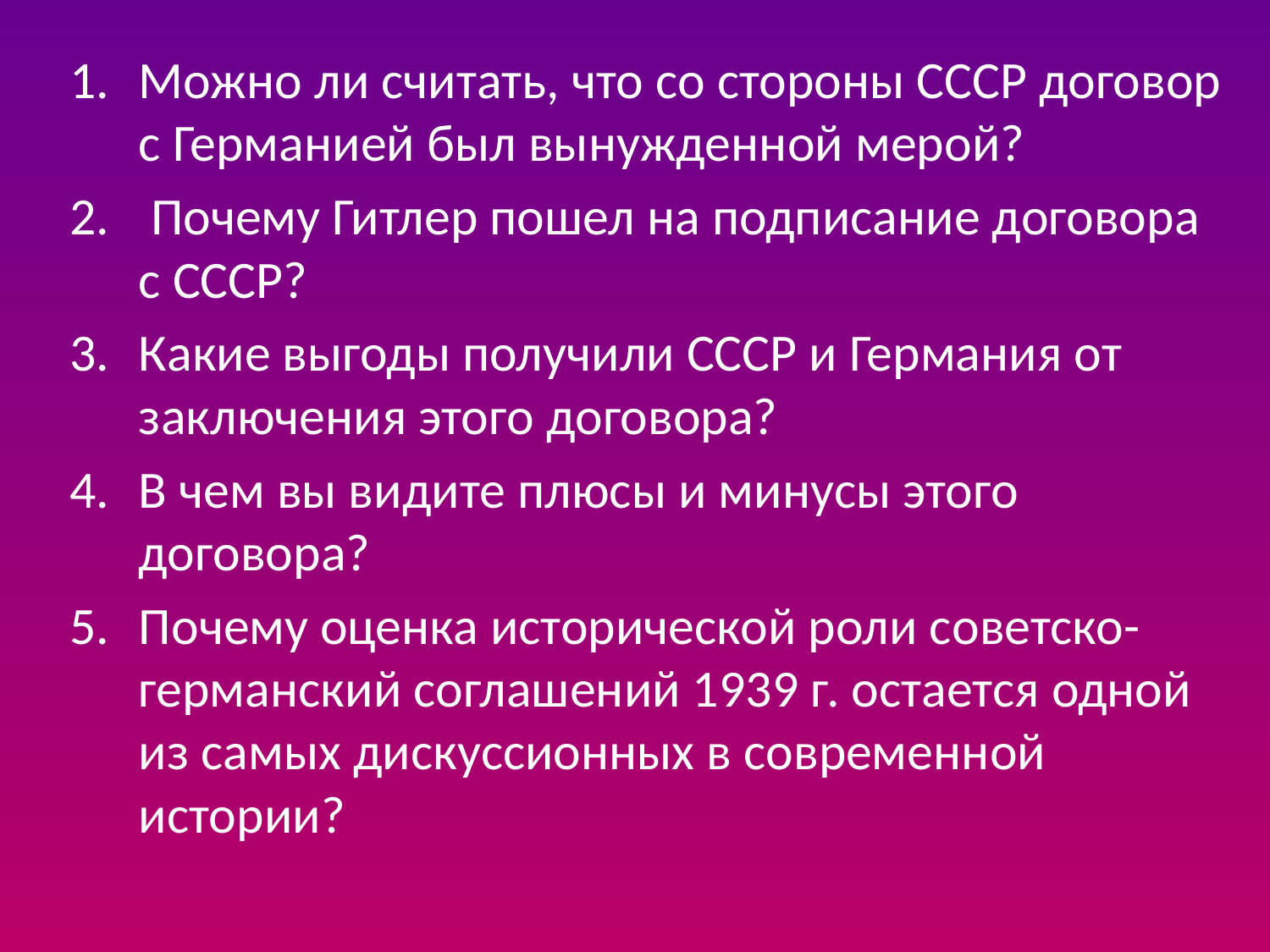

Можно ли считать, что со стороны СССР договор с Германией был вынужденной мерой?
 Почему Гитлер пошел на подписание договора с СССР?
Какие выгоды получили СССР и Германия от заключения этого договора?
В чем вы видите плюсы и минусы этого договора?
Почему оценка исторической роли советско-германский соглашений 1939 г. остается одной из самых дискуссионных в современной истории?